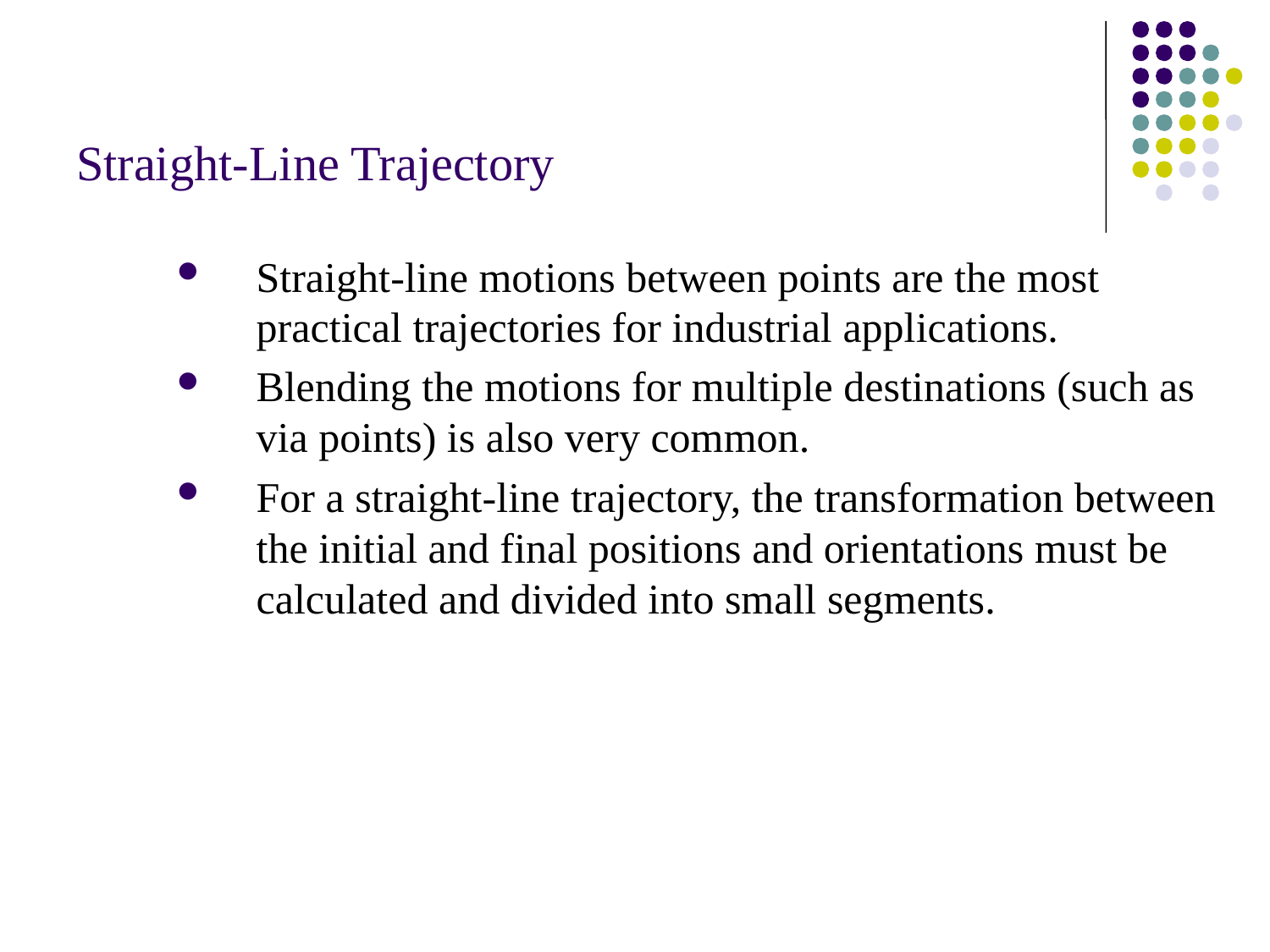

# Straight-Line Trajectory
Straight-line motions between points are the most practical trajectories for industrial applications.
Blending the motions for multiple destinations (such as via points) is also very common.
For a straight-line trajectory, the transformation between the initial and final positions and orientations must be calculated and divided into small segments.